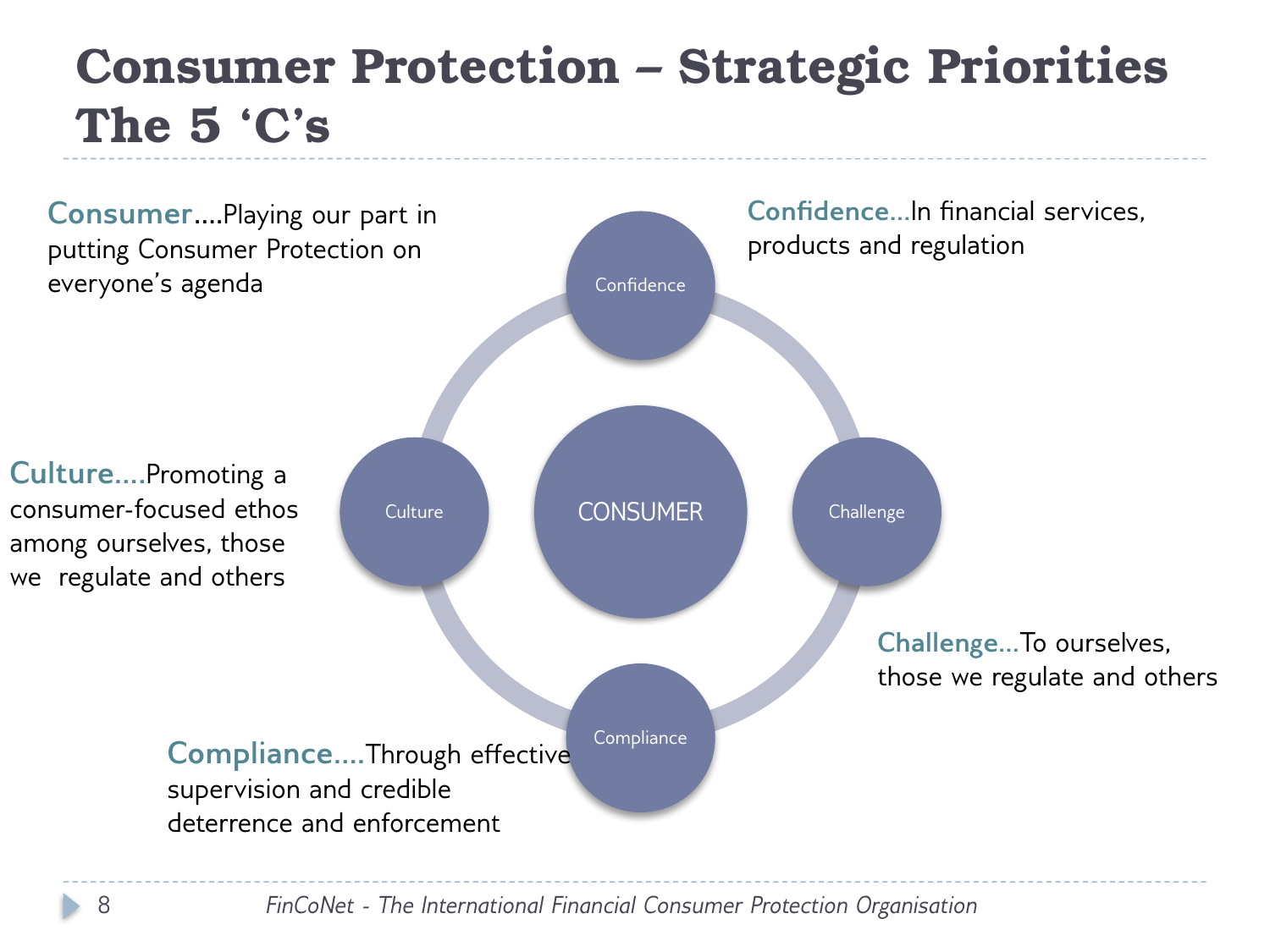

# Consumer Protection – Strategic Priorities The 5 ‘C’s
Consumer….Playing our part in putting Consumer Protection on everyone’s agenda
Confidence…In financial services, products and regulation
CONSUMER
Confidence
Challenge
Compliance
Culture
Culture….Promoting a consumer-focused ethos
among ourselves, those
we  regulate and others
Challenge…To ourselves,
those we regulate and others
Compliance….Through effective supervision and credible deterrence and enforcement
8
FinCoNet - The International Financial Consumer Protection Organisation